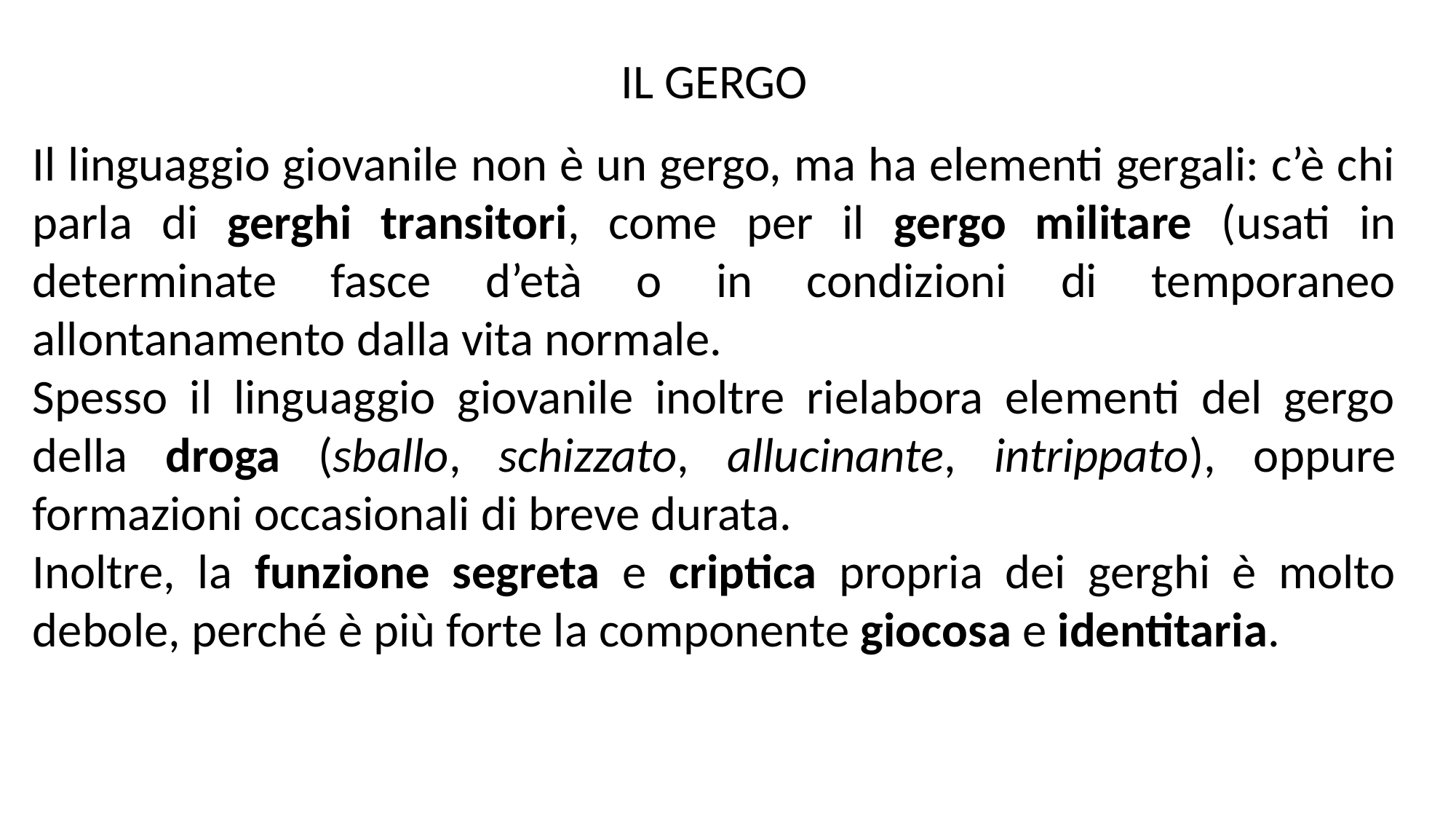

IL GERGO
Il linguaggio giovanile non è un gergo, ma ha elementi gergali: c’è chi parla di gerghi transitori, come per il gergo militare (usati in determinate fasce d’età o in condizioni di temporaneo allontanamento dalla vita normale.
Spesso il linguaggio giovanile inoltre rielabora elementi del gergo della droga (sballo, schizzato, allucinante, intrippato), oppure formazioni occasionali di breve durata.
Inoltre, la funzione segreta e criptica propria dei gerghi è molto debole, perché è più forte la componente giocosa e identitaria.